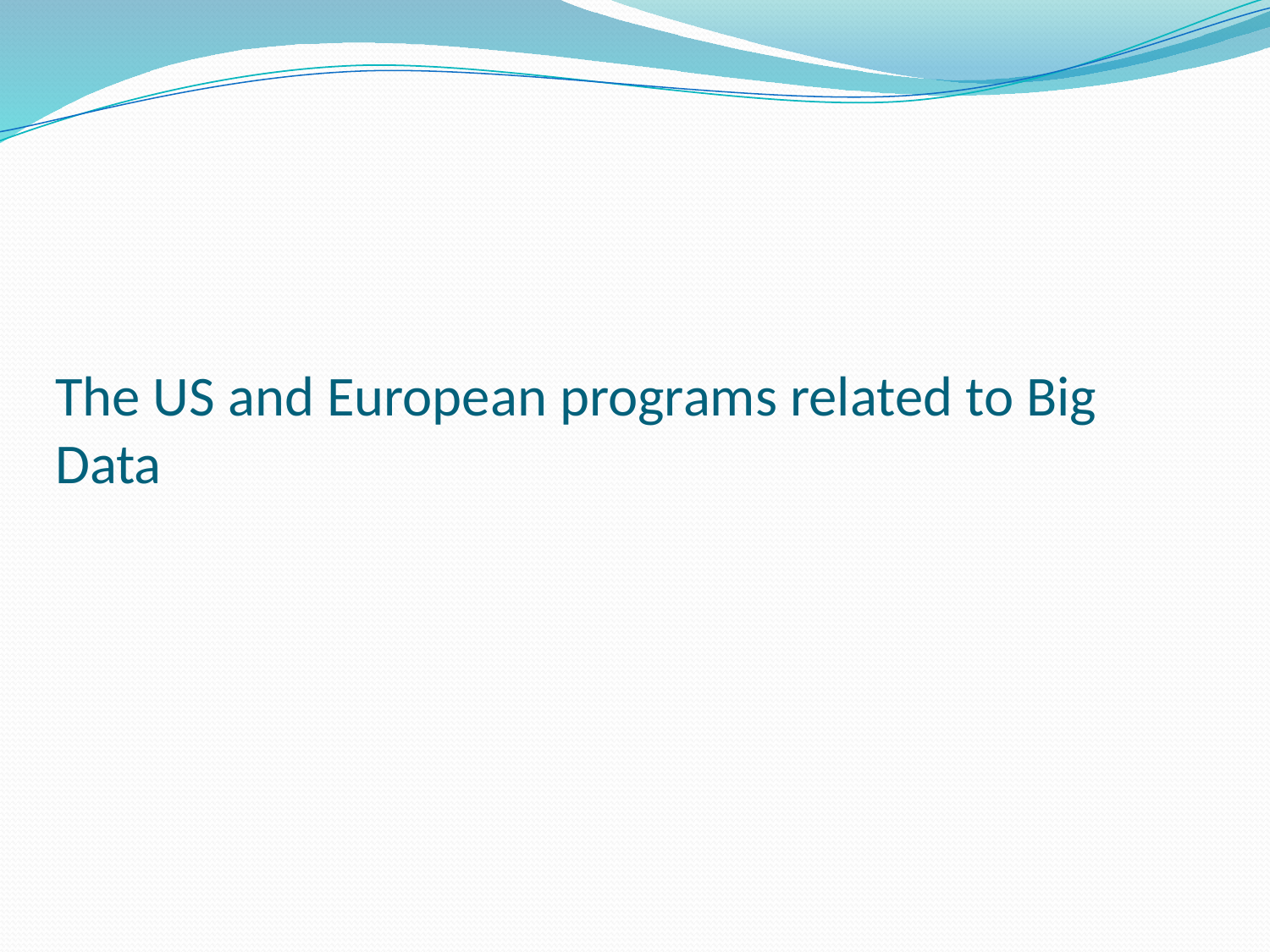

# The US and European programs related to Big Data